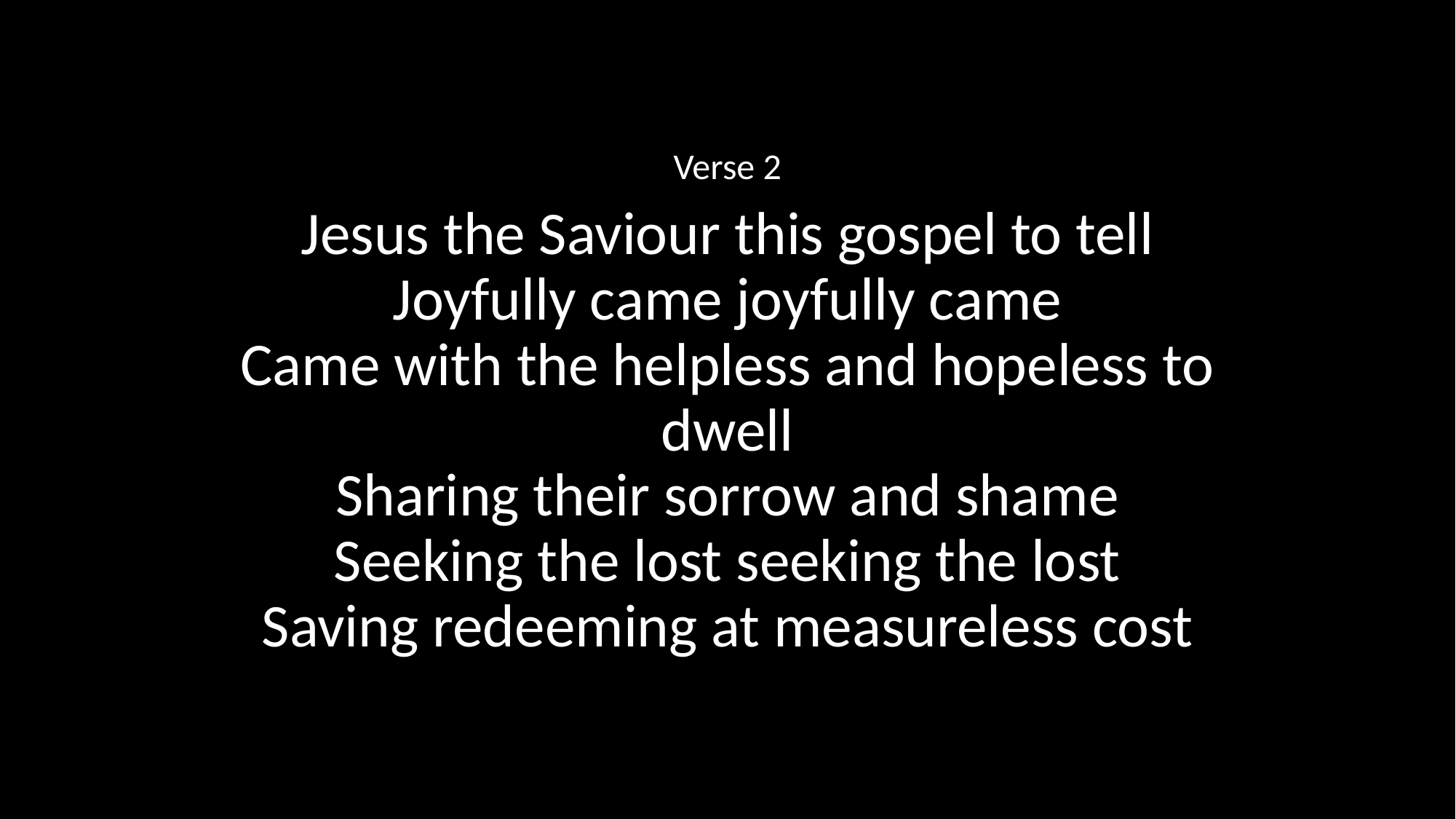

Verse 2
Jesus the Saviour this gospel to tell
Joyfully came joyfully came
Came with the helpless and hopeless to dwell
Sharing their sorrow and shame
Seeking the lost seeking the lost
Saving redeeming at measureless cost